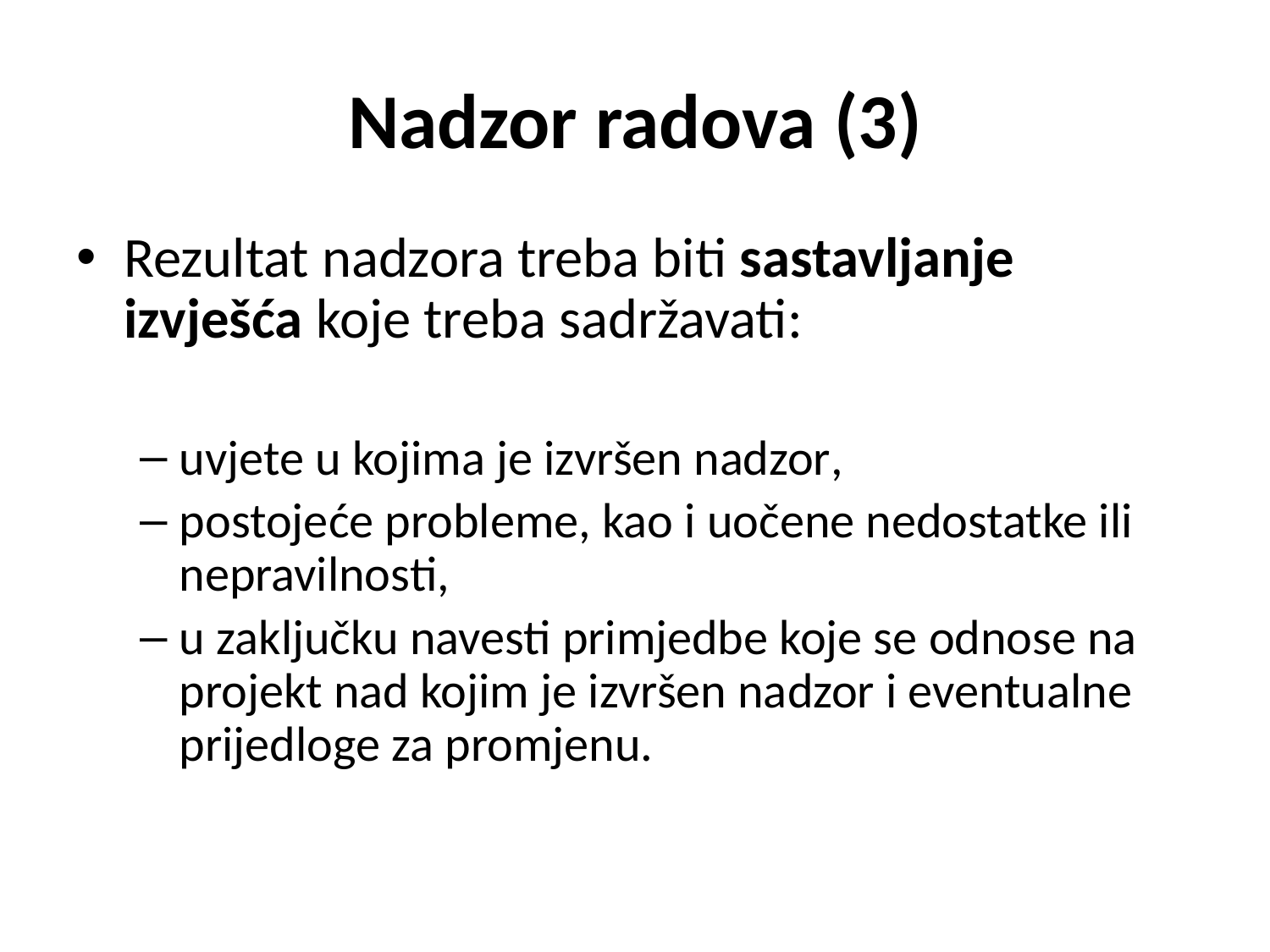

# Nadzor radova (3)
Rezultat nadzora treba biti sastavljanje izvješća koje treba sadržavati:

uvjete u kojima je izvršen nadzor,
postojeće probleme, kao i uočene nedostatke ili nepravilnosti,
u zaključku navesti primjedbe koje se odnose na projekt nad kojim je izvršen nadzor i eventualne prijedloge za promjenu.